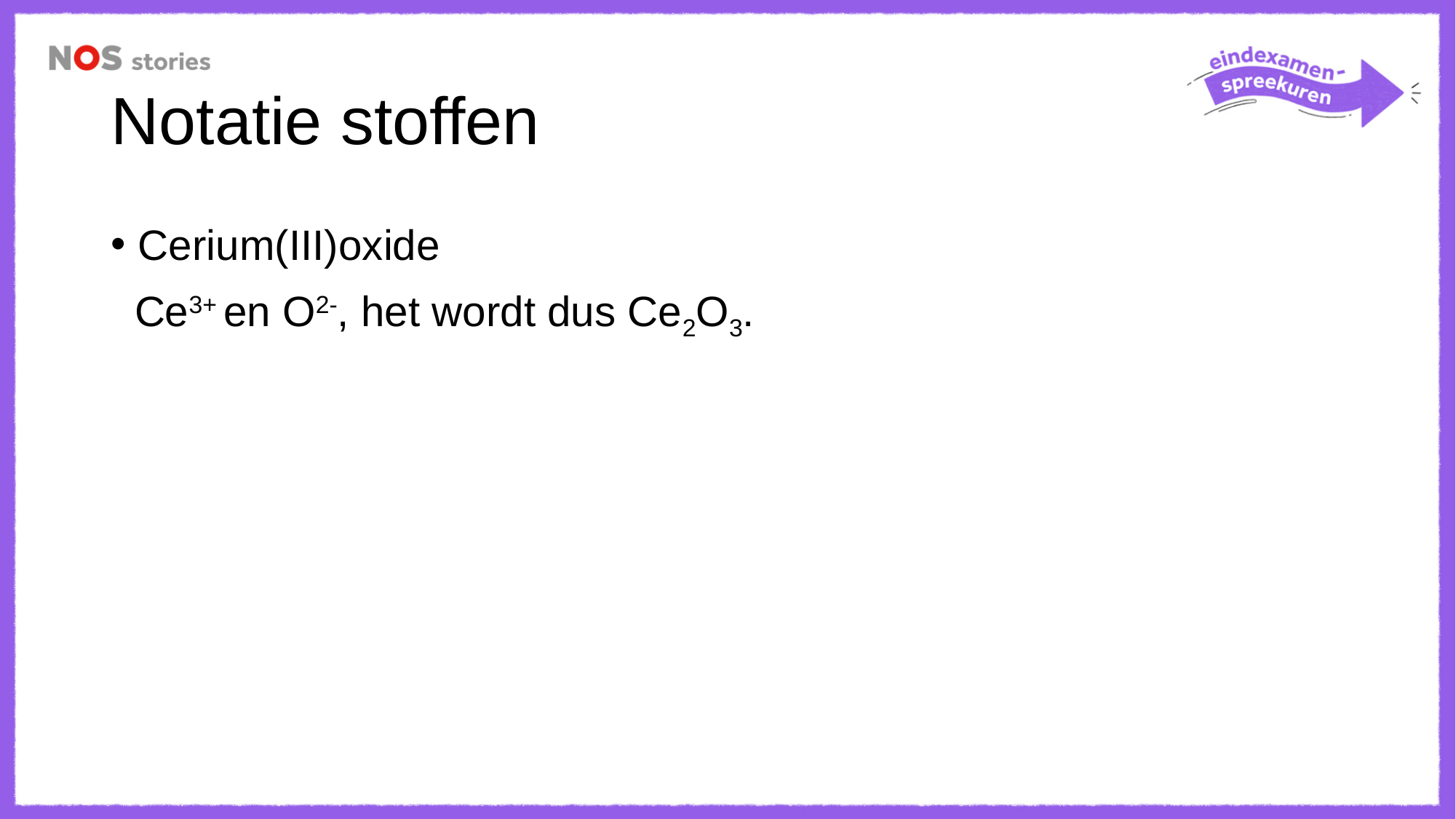

# Notatie stoffen
Cerium(III)oxide
  Ce3+ en O2-, het wordt dus Ce2O3.